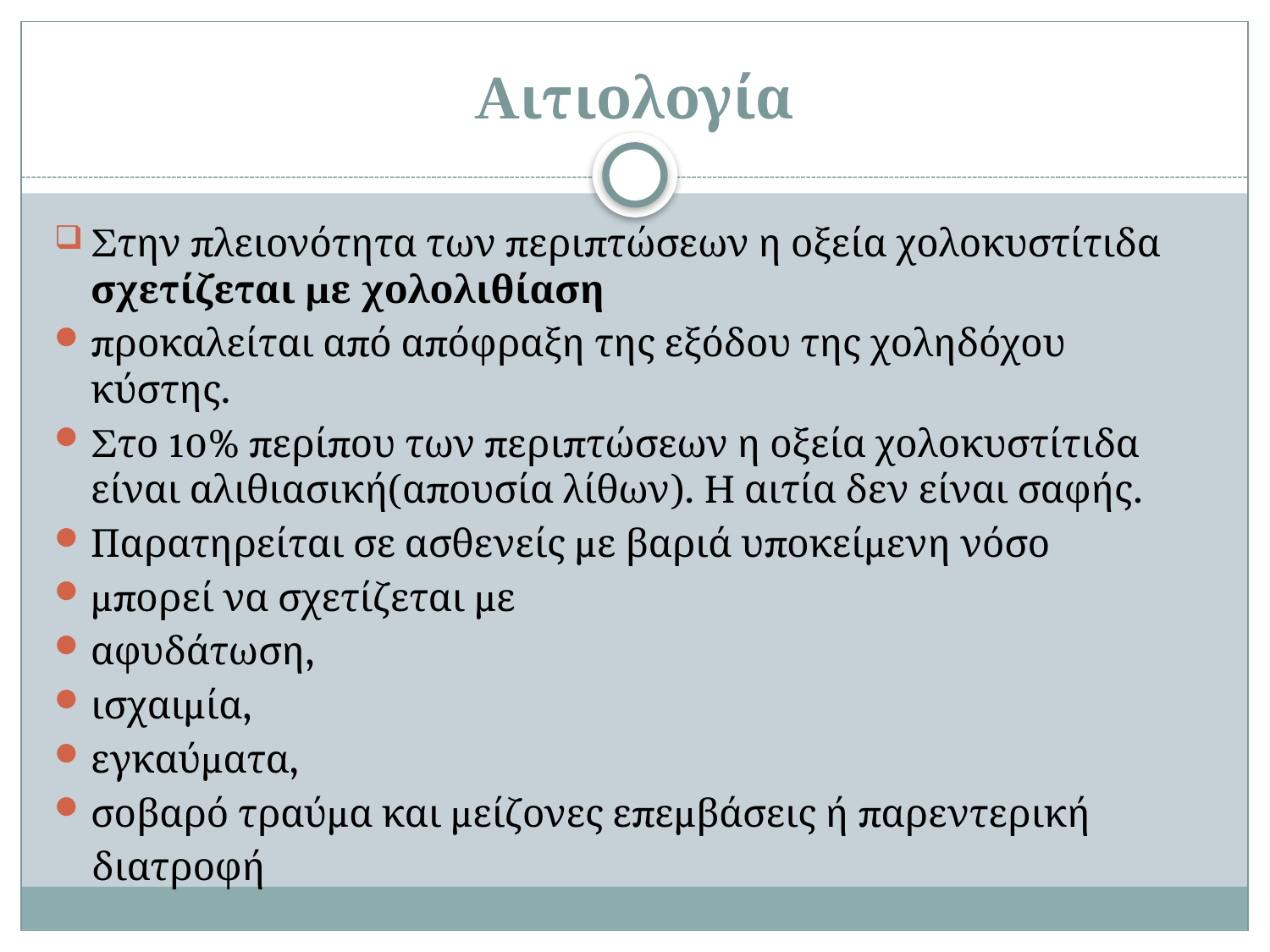

# Αιτιολογία
Στην πλειονότητα των περιπτώσεων η οξεία χολοκυστίτιδα σχετίζεται με χολολιθίαση
προκαλείται από απόφραξη της εξόδου της χοληδόχου κύστης.
Στο 10% περίπου των περιπτώσεων η οξεία χολοκυστίτιδα είναι αλιθιασική(απουσία λίθων). Η αιτία δεν είναι σαφής.
Παρατηρείται σε ασθενείς με βαριά υποκείμενη νόσο
μπορεί να σχετίζεται με
αφυδάτωση,
ισχαιμία,
εγκαύματα,
σοβαρό τραύμα και μείζονες επεμβάσεις ή παρεντερική
    διατροφή